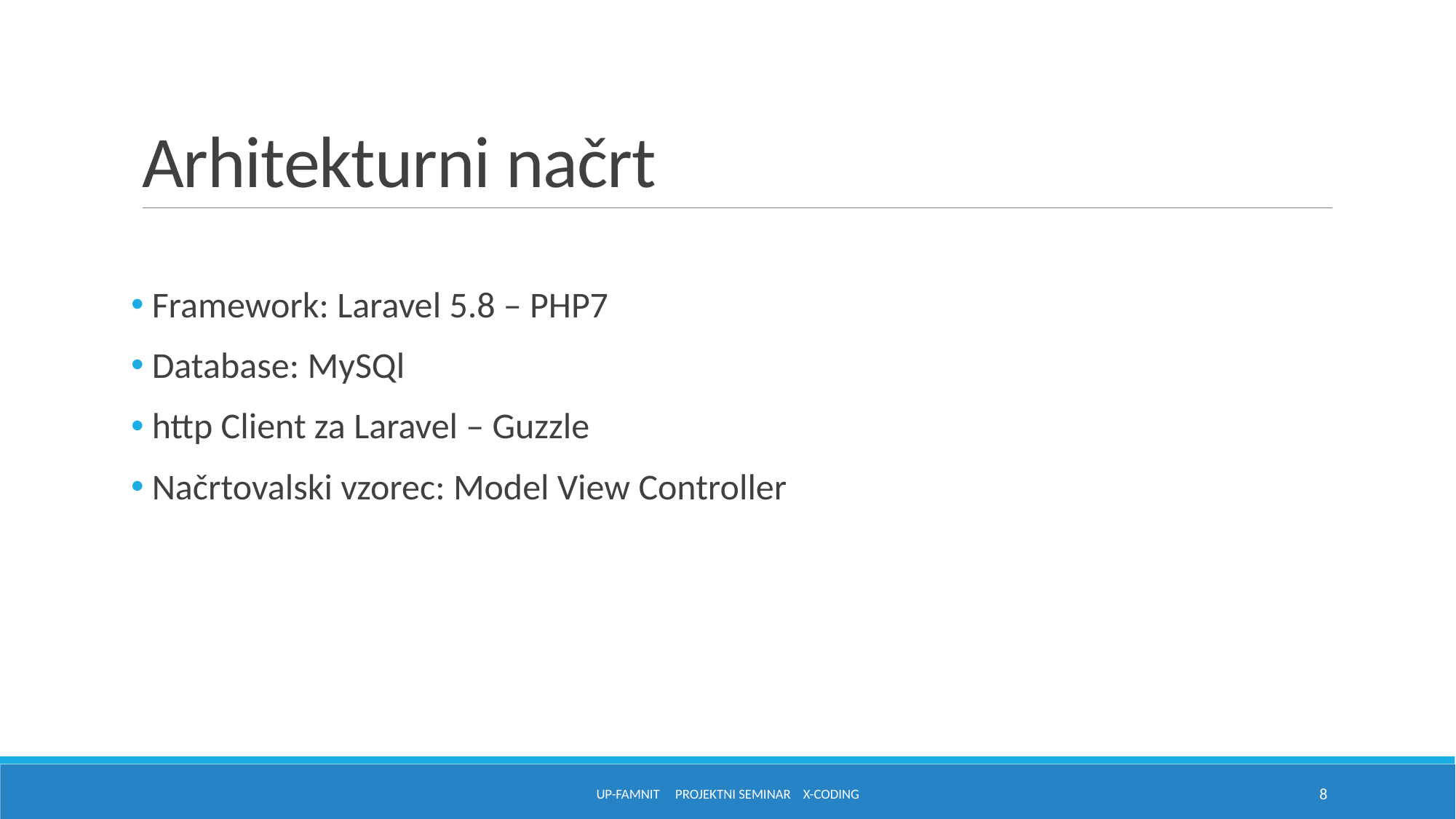

# Arhitekturni načrt

 Framework: Laravel 5.8 – PHP7
 Database: MySQl
 http Client za Laravel – Guzzle
 Načrtovalski vzorec: Model View Controller

UP-FAMNIT     Projektni seminar    X-Coding
8